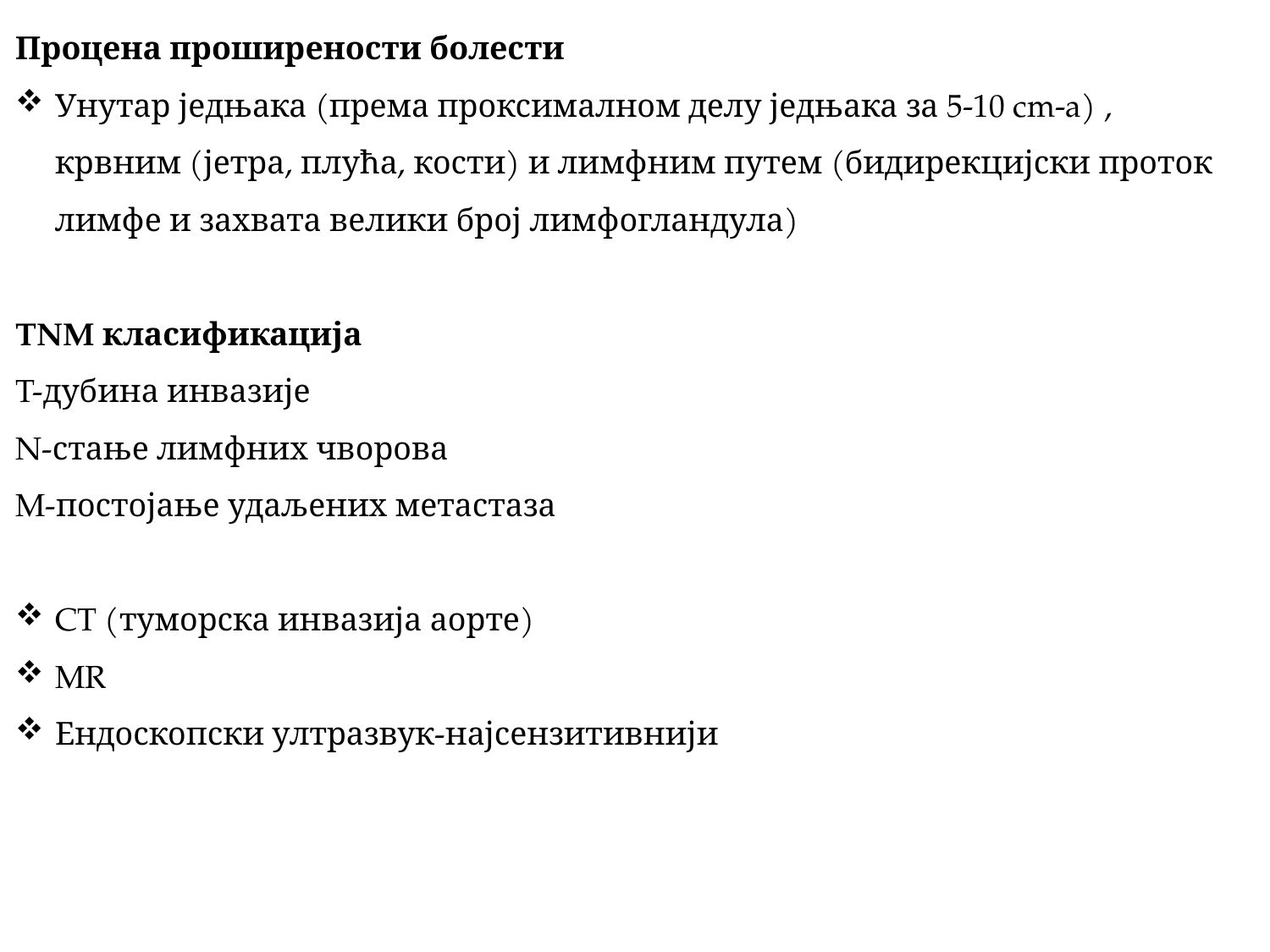

Процена проширености болести
Унутар једњака (према проксималном делу једњака за 5-10 cm-a) , крвним (јетра, плућа, кости) и лимфним путем (бидирекцијски проток лимфе и захвата велики број лимфогландула)

TNM класификација
T-дубина инвазије
N-стање лимфних чворова
M-постојање удаљених метастаза

CT (туморска инвазија аорте)
MR
Ендоскопски ултразвук-најсензитивнији